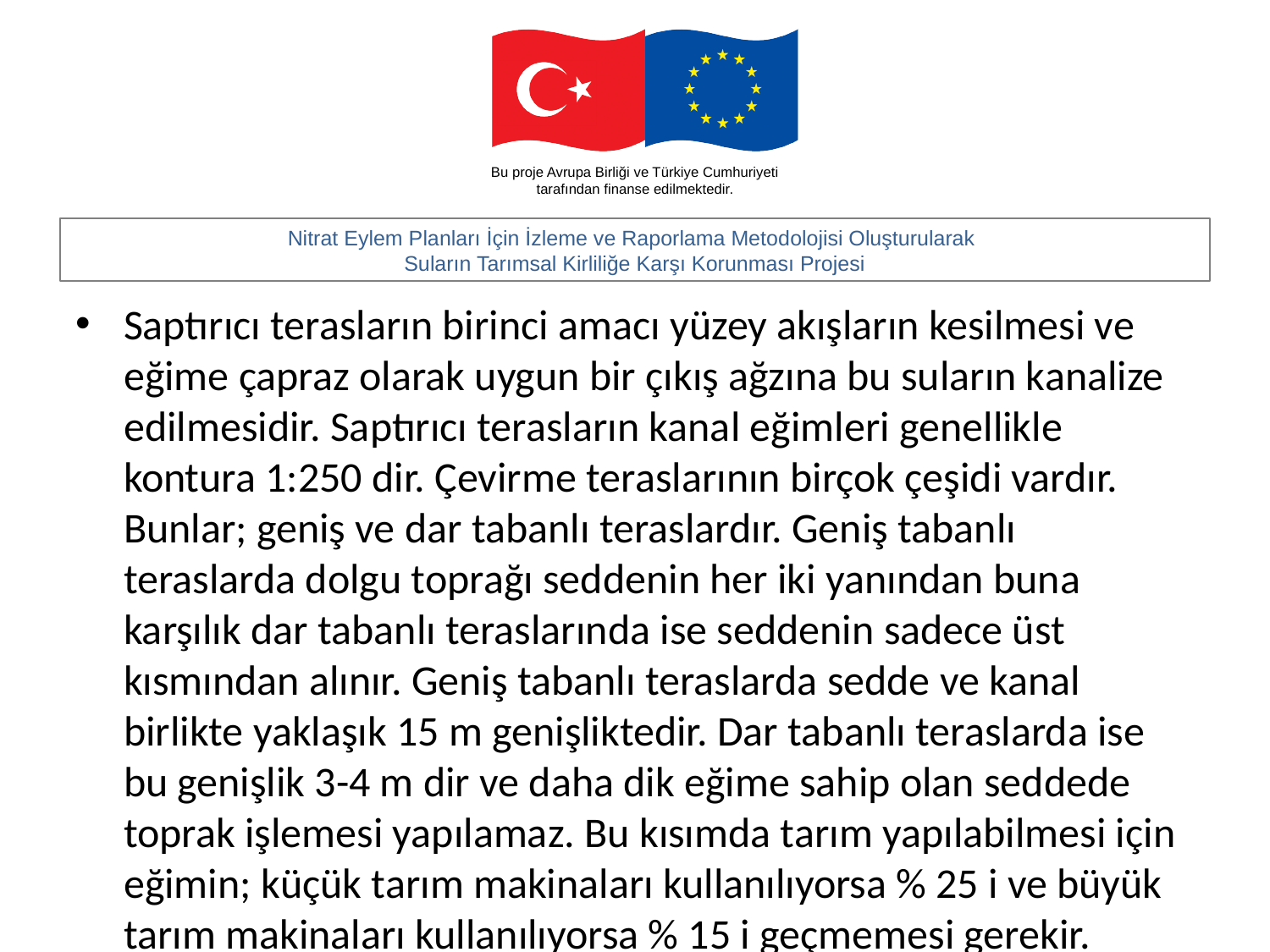

#
Saptırıcı terasların birinci amacı yüzey akışların kesilmesi ve eğime çapraz olarak uygun bir çıkış ağzına bu suların kanalize edilmesidir. Saptırıcı terasların kanal eğimleri genellikle kontura 1:250 dir. Çevirme teraslarının birçok çeşidi vardır. Bunlar; geniş ve dar tabanlı teraslardır. Geniş tabanlı teraslarda dolgu toprağı seddenin her iki yanından buna karşılık dar tabanlı teraslarında ise seddenin sadece üst  kısmından alınır. Geniş tabanlı teraslarda sedde ve kanal birlikte yaklaşık 15 m genişliktedir. Dar tabanlı teraslarda ise bu genişlik 3-4 m dir ve daha dik eğime sahip olan seddede toprak işlemesi yapılamaz. Bu kısımda tarım yapılabilmesi için eğimin; küçük tarım makinaları kullanılıyorsa % 25 i ve büyük tarım makinaları kullanılıyorsa % 15 i geçmemesi gerekir. Çevirme terasları arazi eğiminin % 12 yi geçtiği yerler için uygun değildir. Çünkü hem yapım masrafları yüksektir hem de terasların birbirine çok yakın yapılması gereklidir.